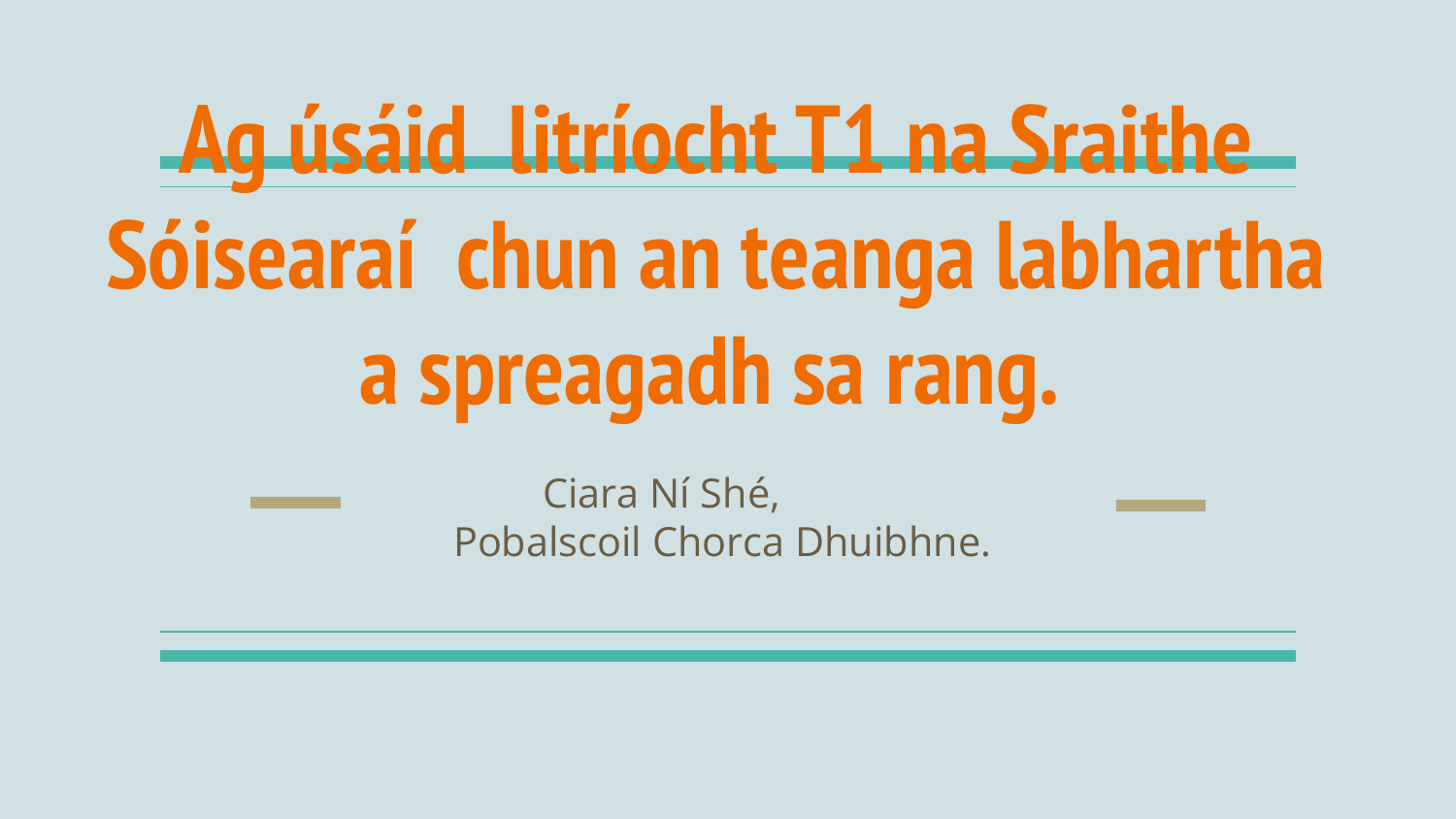

# Ag úsáid  litríocht T1 na Sraithe Sóisearaí  chun an teanga labhartha a spreagadh sa rang.
                  Ciara Ní Shé,
Pobalscoil Chorca Dhuibhne.